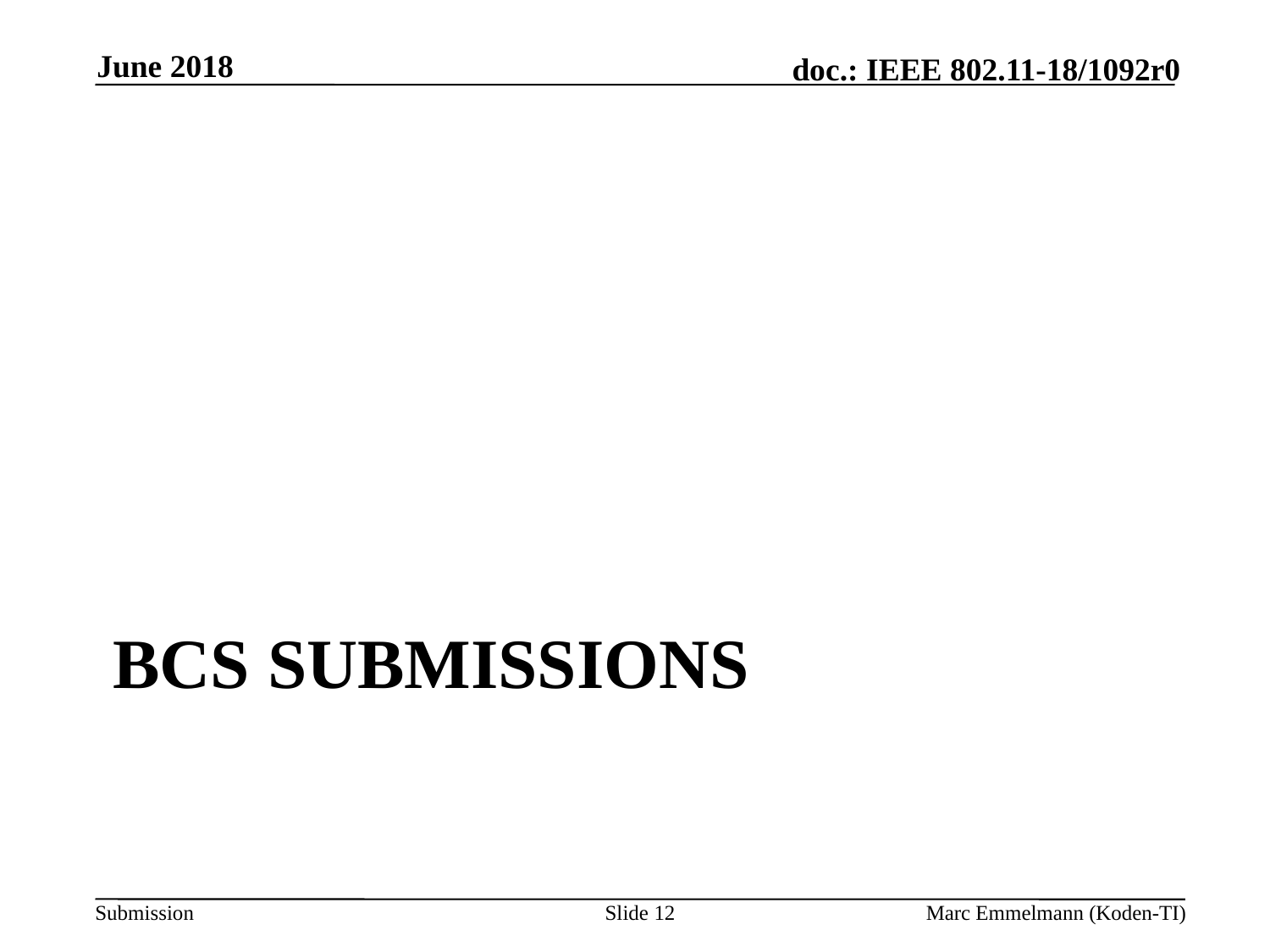

June 2018

# BCS Submissions
Slide 12
Marc Emmelmann (Koden-TI)